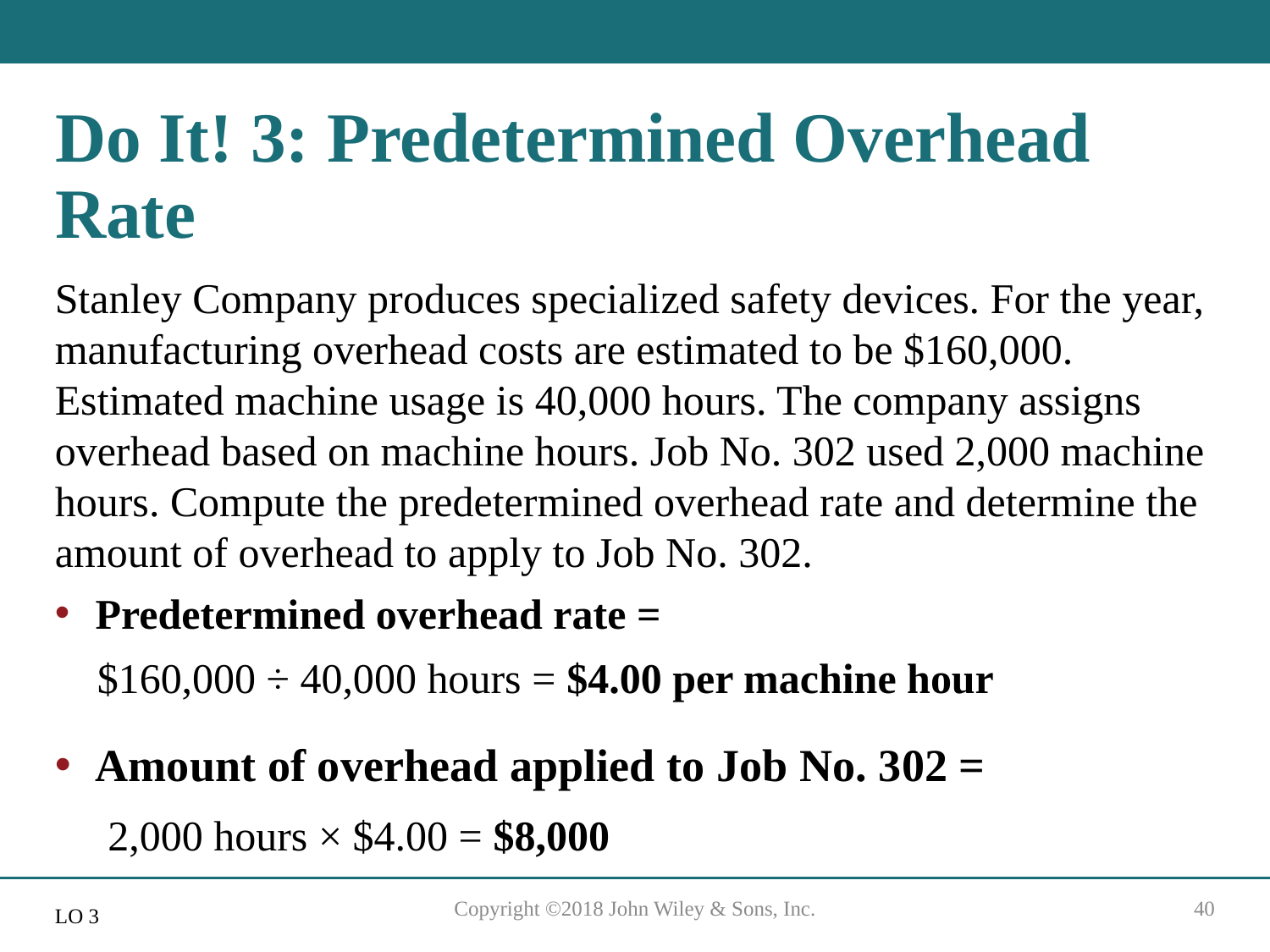

# Do It! 3: Predetermined Overhead Rate
Stanley Company produces specialized safety devices. For the year, manufacturing overhead costs are estimated to be $160,000. Estimated machine usage is 40,000 hours. The company assigns overhead based on machine hours. Job No. 302 used 2,000 machine hours. Compute the predetermined overhead rate and determine the amount of overhead to apply to Job No. 302.
Predetermined overhead rate =
$160,000 ÷ 40,000 hours = $4.00 per machine hour
Amount of overhead applied to Job No. 302 =
2,000 hours × $4.00 = $8,000
Copyright ©2018 John Wiley & Sons, Inc.
40
L O 3